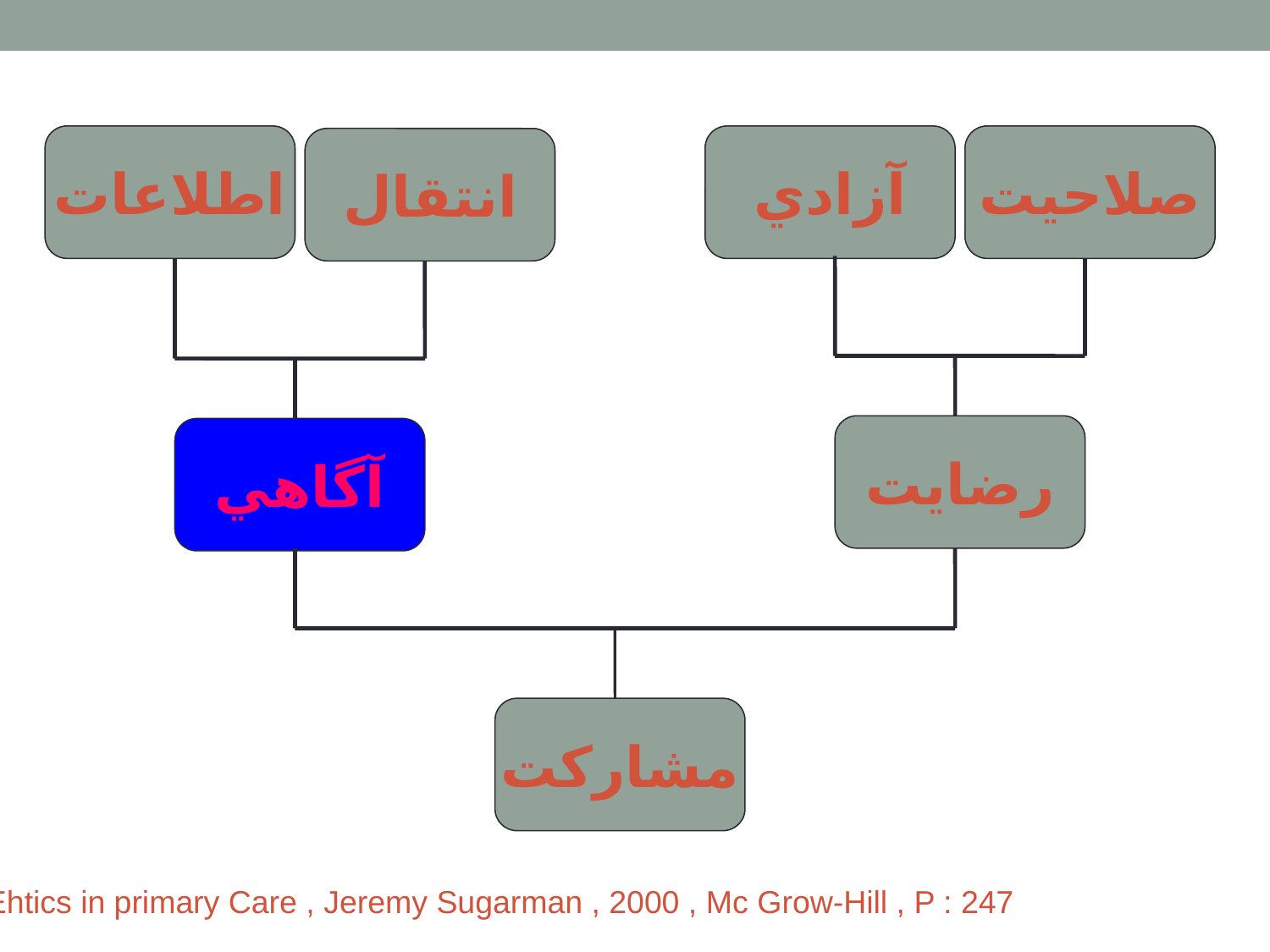

اطلاعات
آزادي
صلاحيت
انتقال

رضايت
آگاهي

مشارکت
Ehtics in primary Care , Jeremy Sugarman , 2000 , Mc Grow-Hill , P : 247